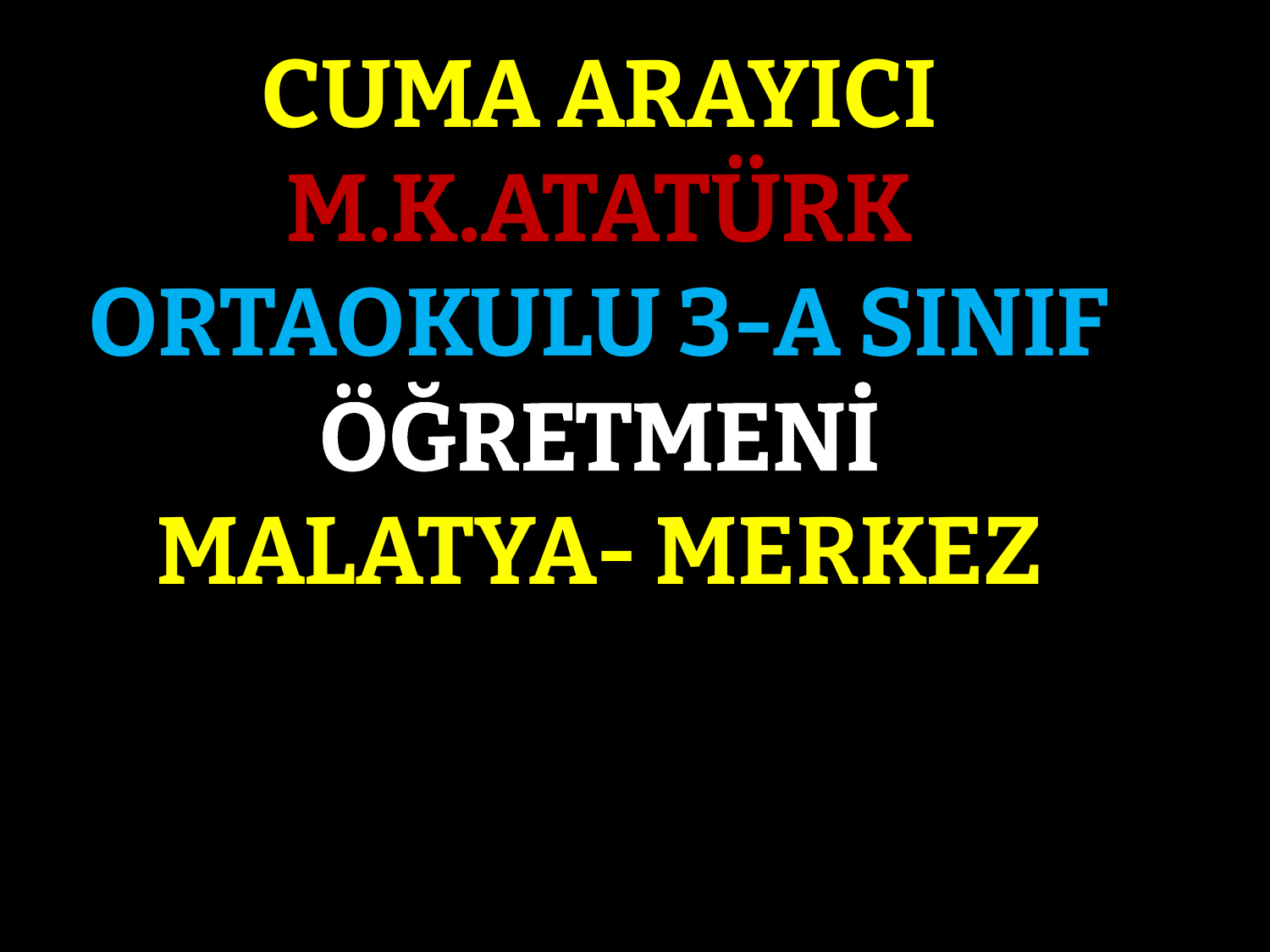

CUMA ARAYICI
M.K.ATATÜRK ORTAOKULU 3-A SINIF ÖĞRETMENİ
MALATYA- MERKEZ

# 5